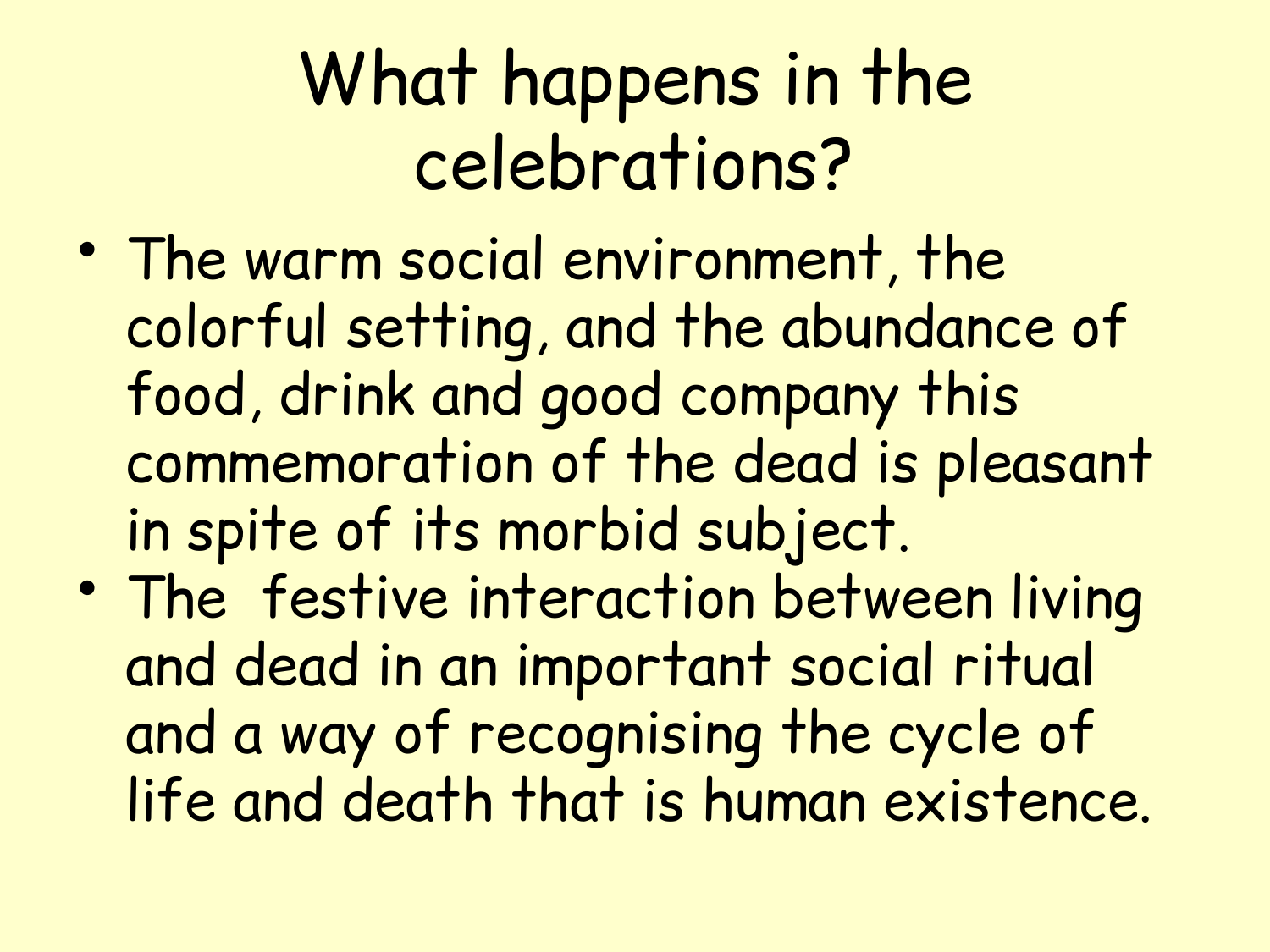

# What happens in the celebrations?
The warm social environment, the colorful setting, and the abundance of food, drink and good company this commemoration of the dead is pleasant in spite of its morbid subject.
The  festive interaction between living and dead in an important social ritual and a way of recognising the cycle of life and death that is human existence.